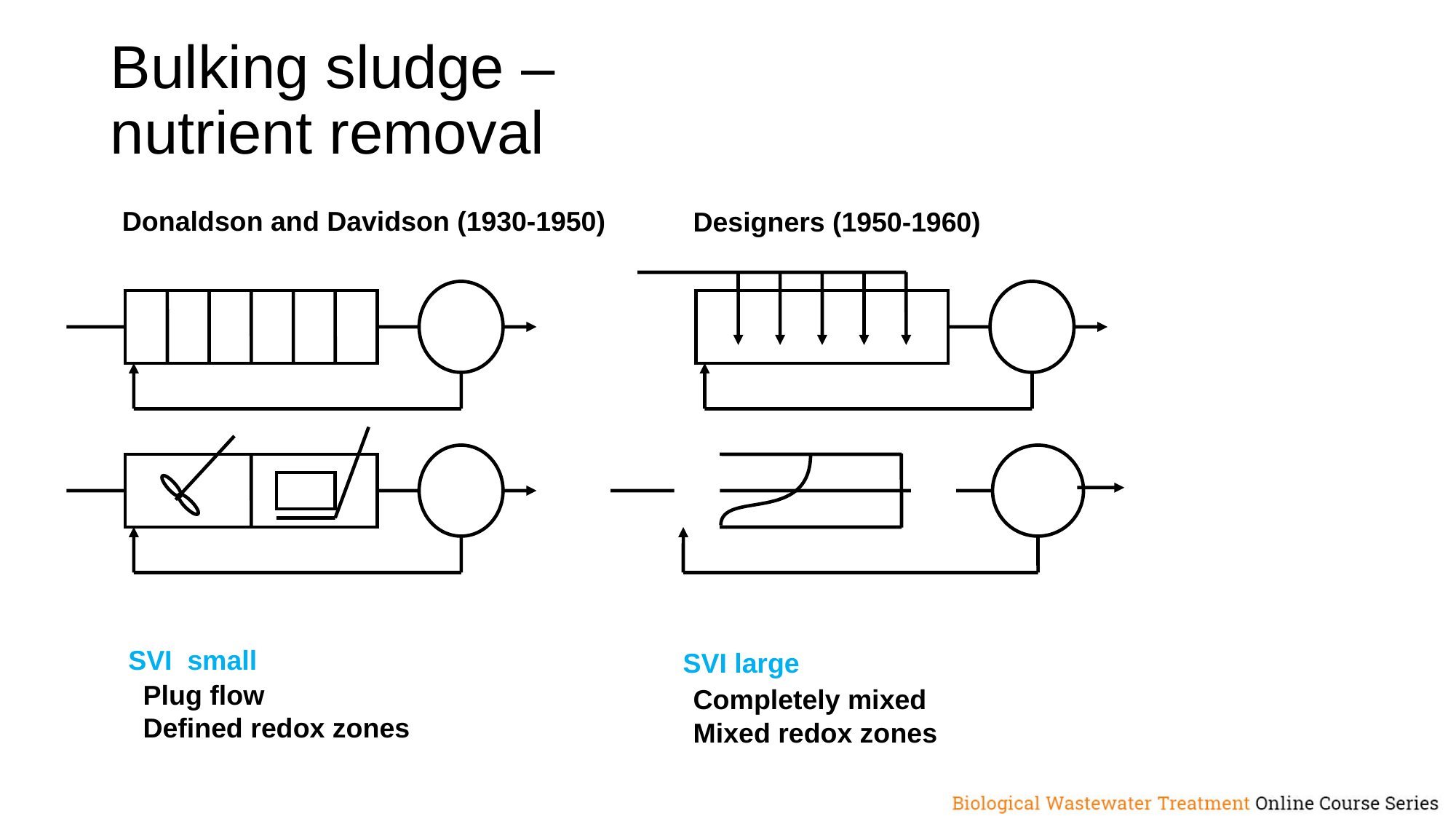

Bulking sludge –
nutrient removal
	Donaldson and Davidson (1930-1950)
Designers (1950-1960)

SVI  small
SVI large

Plug flow
Defined redox zones
Completely mixed
Mixed redox zones